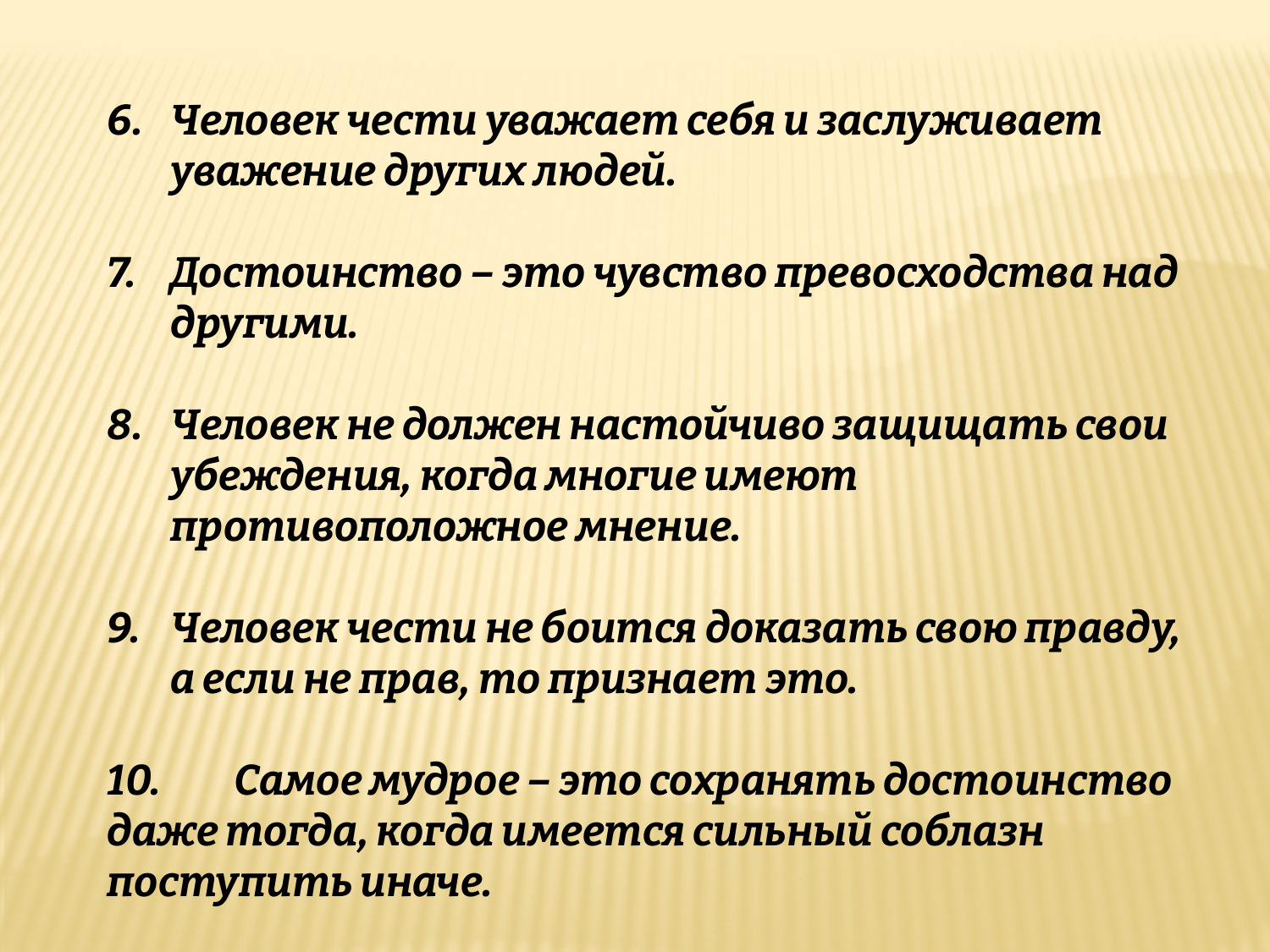

Человек чести уважает себя и заслуживает уважение других людей.

Достоинство – это чувство превосходства над другими.

Человек не должен настойчиво защищать свои убеждения, когда многие имеют противоположное мнение.

Человек чести не боится доказать свою правду, а если не прав, то признает это.

10.	Самое мудрое – это сохранять достоинство даже тогда, когда имеется сильный соблазн поступить иначе.